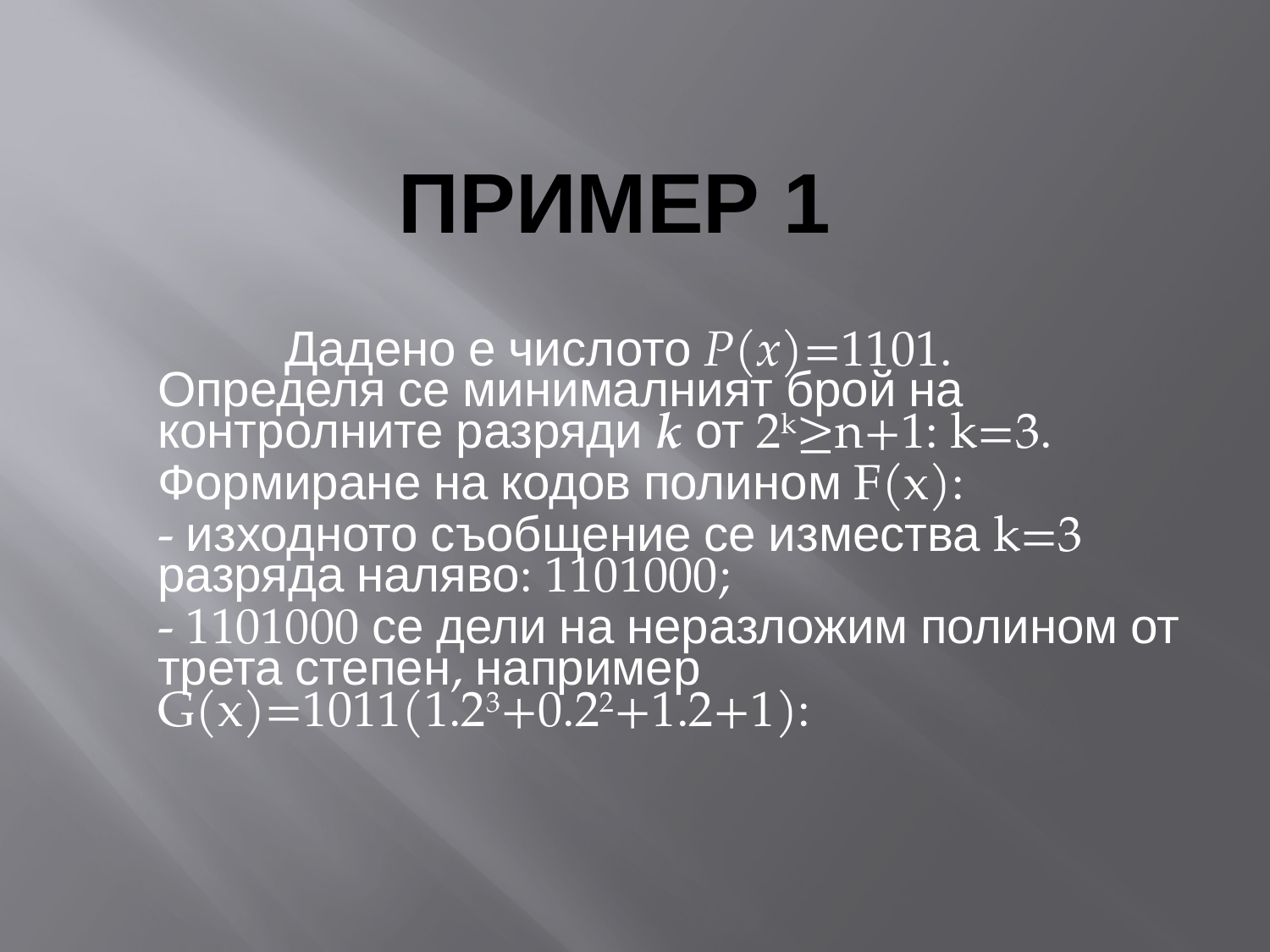

# Пример 1
	Дадено е числото P(x)=1101. Определя се минималният брой на контролните разряди k от 2k≥n+1: k=3.
Формиране на кодов полином F(x):
- изходното съобщение се измества k=3 разряда наляво: 1101000;
- 1101000 се дели на неразложим полином от трета степен, например  G(x)=1011(1.23+0.22+1.2+1):